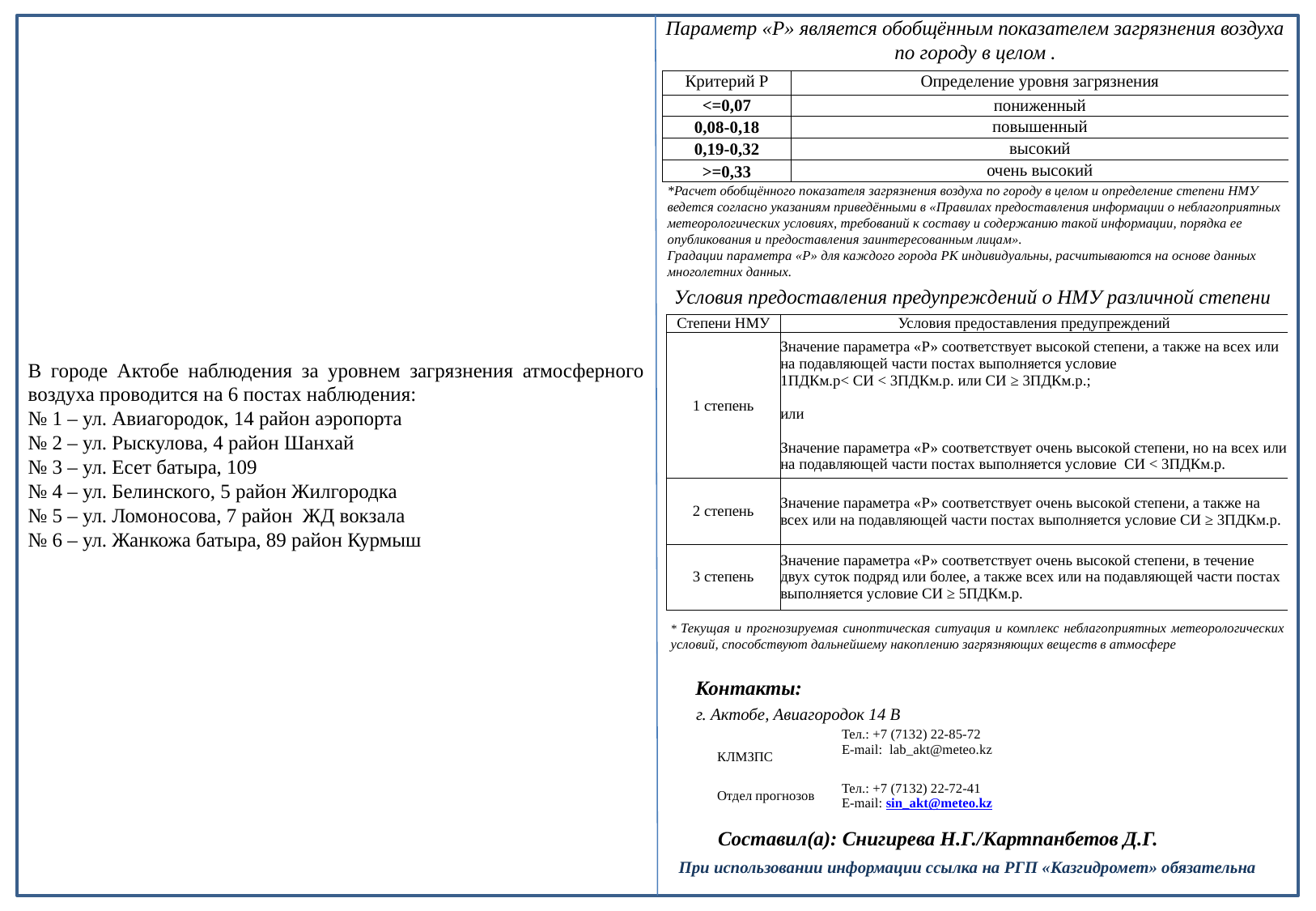

Параметр «Р» является обобщённым показателем загрязнения воздуха по городу в целом .

| Критерий Р | Определение уровня загрязнения |
| --- | --- |
| <=0,07 | пониженный |
| 0,08-0,18 | повышенный |
| 0,19-0,32 | высокий |
| >=0,33 | очень высокий |
*Расчет обобщённого показателя загрязнения воздуха по городу в целом и определение степени НМУ ведется согласно указаниям приведёнными в «Правилах предоставления информации о неблагоприятных метеорологических условиях, требований к составу и содержанию такой информации, порядка ее опубликования и предоставления заинтересованным лицам».
Градации параметра «Р» для каждого города РК индивидуальны, расчитываются на основе данных многолетних данных.
Условия предоставления предупреждений о НМУ различной степени
| Степени НМУ | Условия предоставления предупреждений |
| --- | --- |
| 1 степень | Значение параметра «Р» соответствует высокой степени, а также на всех или на подавляющей части постах выполняется условие 1ПДКм.р< СИ < 3ПДКм.р. или СИ ≥ 3ПДКм.р.; или Значение параметра «Р» соответствует очень высокой степени, но на всех или на подавляющей части постах выполняется условие СИ < 3ПДКм.р. |
| 2 степень | Значение параметра «Р» соответствует очень высокой степени, а также на всех или на подавляющей части постах выполняется условие СИ ≥ 3ПДКм.р. |
| 3 степень | Значение параметра «Р» соответствует очень высокой степени, в течение двух суток подряд или более, а также всех или на подавляющей части постах выполняется условие СИ ≥ 5ПДКм.р. |
В городе Актобе наблюдения за уровнем загрязнения атмосферного воздуха проводится на 6 постах наблюдения:
№ 1 – ул. Авиагородок, 14 район аэропорта
№ 2 – ул. Рыскулова, 4 район Шанхай
№ 3 – ул. Есет батыра, 109
№ 4 – ул. Белинского, 5 район Жилгородка
№ 5 – ул. Ломоносова, 7 район  ЖД вокзала
№ 6 – ул. Жанкожа батыра, 89 район Курмыш
* Текущая и прогнозируемая синоптическая ситуация и комплекс неблагоприятных метеорологических условий, способствуют дальнейшему накоплению загрязняющих веществ в атмосфере
Контакты:
г. Актобе, Авиагородок 14 В

| КЛМЗПС | Тел.: +7 (7132) 22-85-72 E-mail: lab\_akt@meteo.kz |
| --- | --- |
| Отдел прогнозов | Тел.: +7 (7132) 22-72-41 E-mail: sin\_akt@meteo.kz |
  Составил(а): Снигирева Н.Г./Картпанбетов Д.Г.
При использовании информации ссылка на РГП «Казгидромет» обязательна